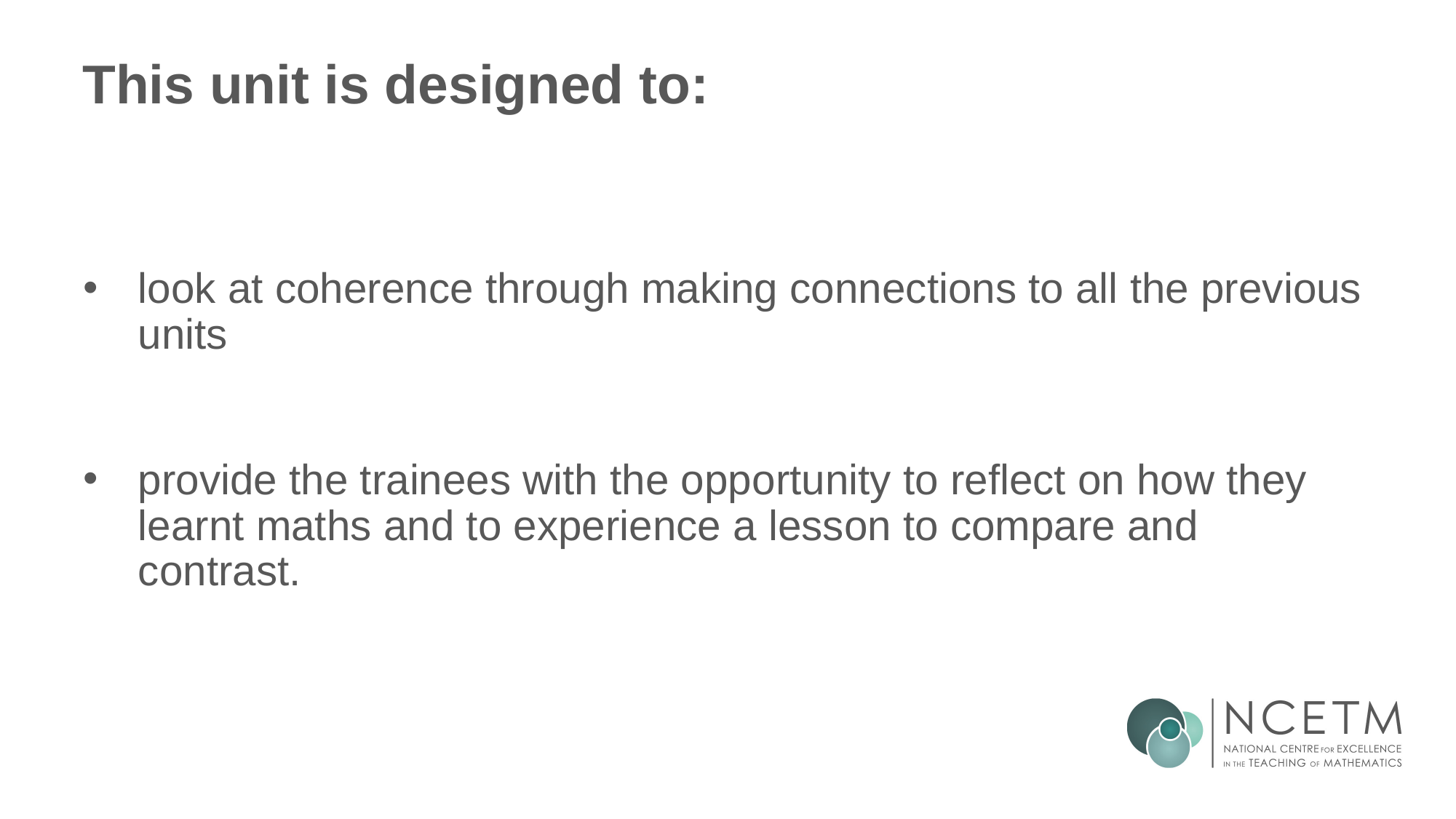

# This unit is designed to:

look at coherence through making connections to all the previous units

provide the trainees with the opportunity to reflect on how they learnt maths and to experience a lesson to compare and contrast.